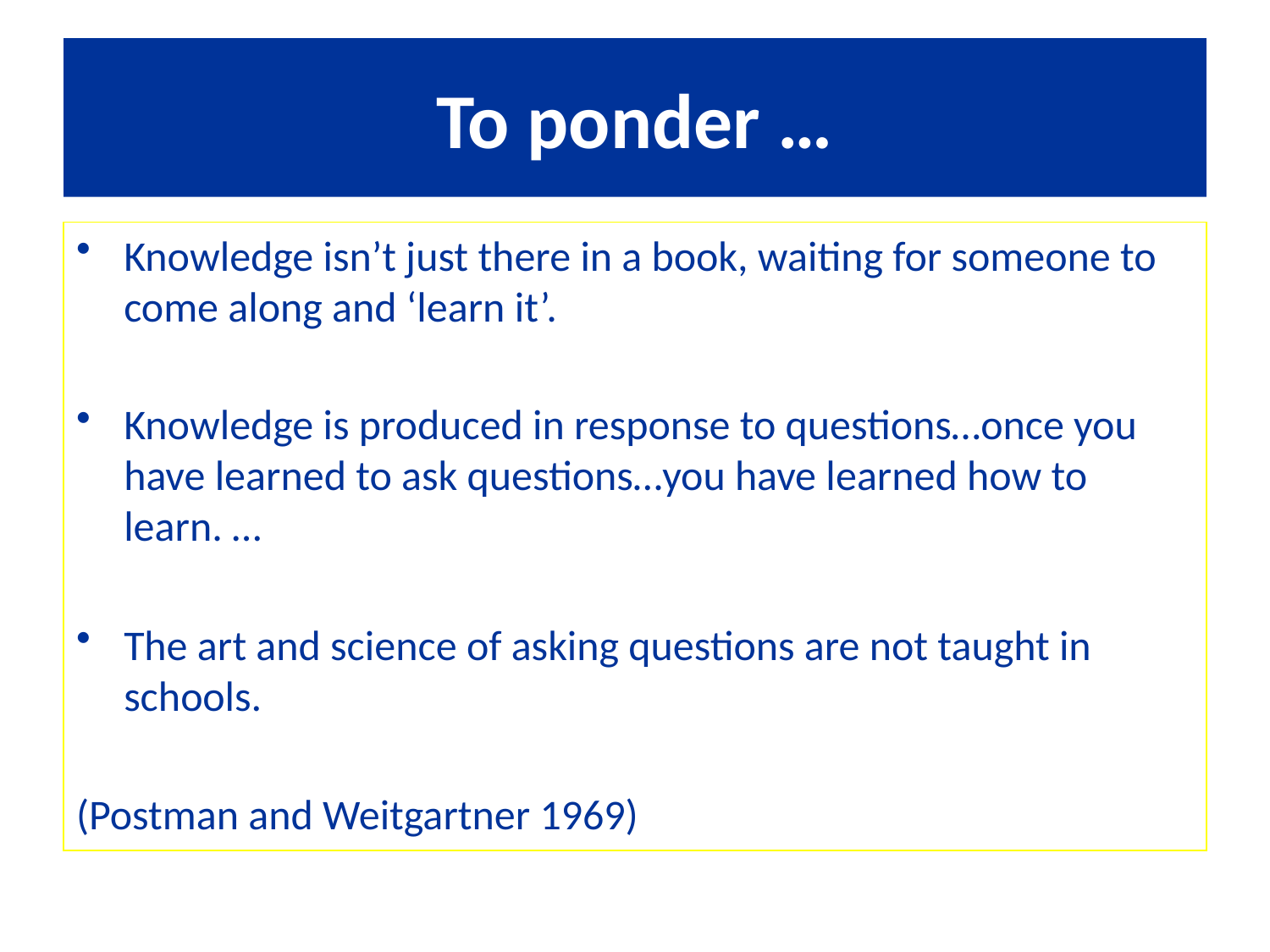

# To ponder …
Knowledge isn’t just there in a book, waiting for someone to come along and ‘learn it’.

Knowledge is produced in response to questions…once you have learned to ask questions…you have learned how to learn. …

The art and science of asking questions are not taught in schools.

(Postman and Weitgartner 1969)